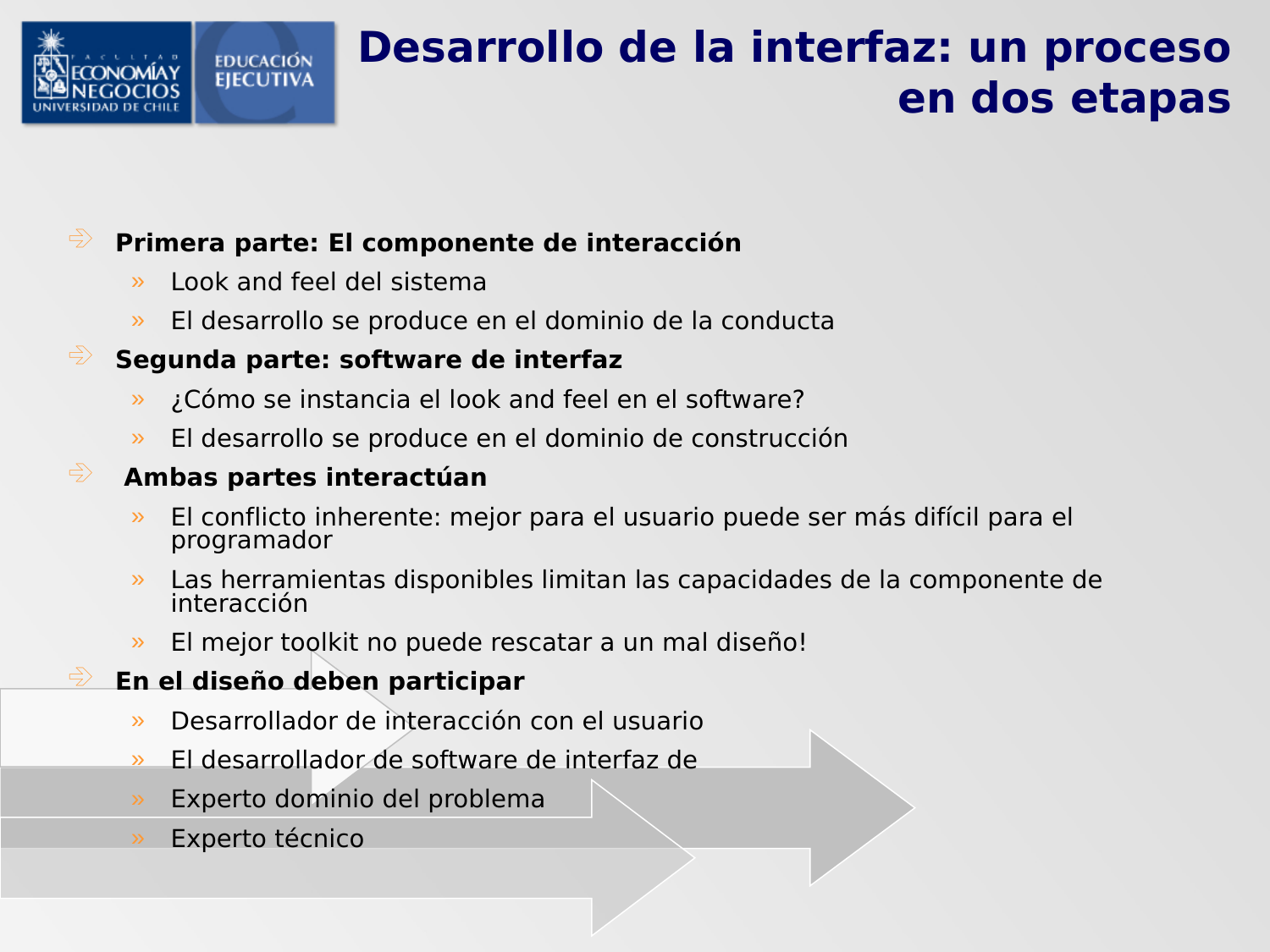

# Desarrollo de la interfaz: un proceso en dos etapas
Primera parte: El componente de interacción
Look and feel del sistema
El desarrollo se produce en el dominio de la conducta
Segunda parte: software de interfaz
¿Cómo se instancia el look and feel en el software?
El desarrollo se produce en el dominio de construcción
 Ambas partes interactúan
El conflicto inherente: mejor para el usuario puede ser más difícil para el programador
Las herramientas disponibles limitan las capacidades de la componente de interacción
El mejor toolkit no puede rescatar a un mal diseño!
En el diseño deben participar
Desarrollador de interacción con el usuario
El desarrollador de software de interfaz de
Experto dominio del problema
Experto técnico